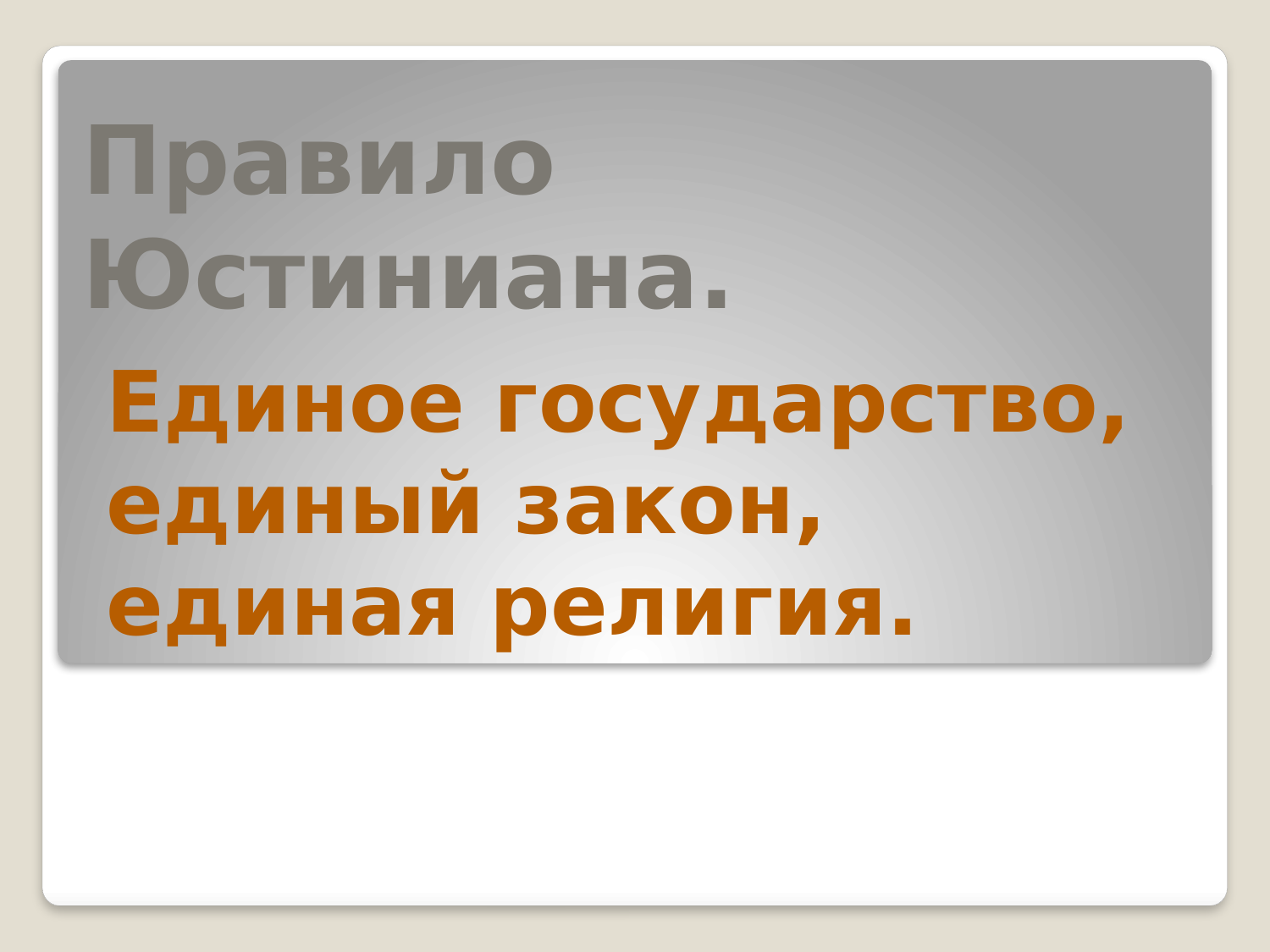

# Правило Юстиниана.
Единое государство, единый закон, единая религия.